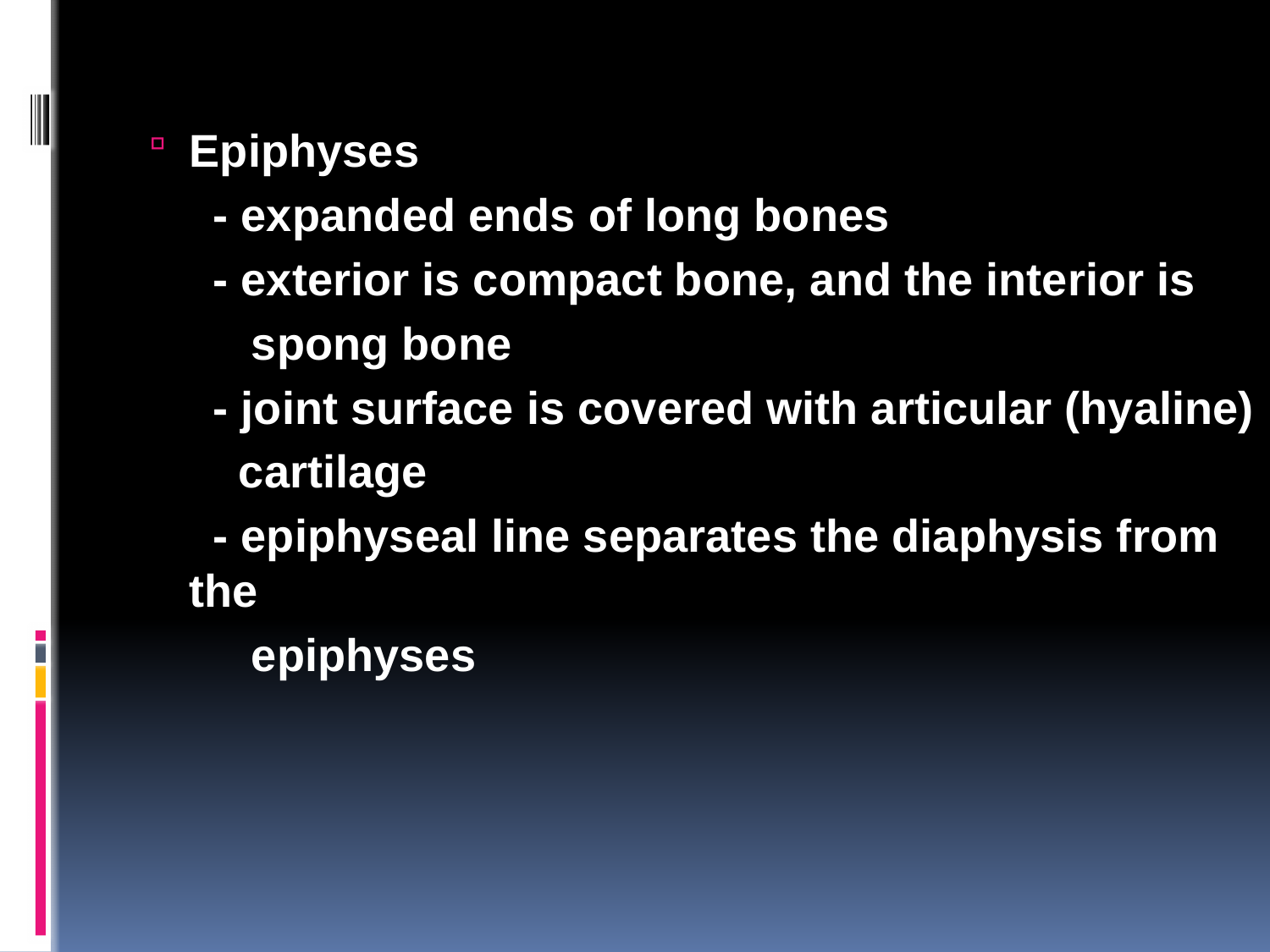

#

Epiphyses
     - expanded ends of long bones
     - exterior is compact bone, and the interior is
        spong bone
     - joint surface is covered with articular (hyaline)
       cartilage
     - epiphyseal line separates the diaphysis from the
        epiphyses